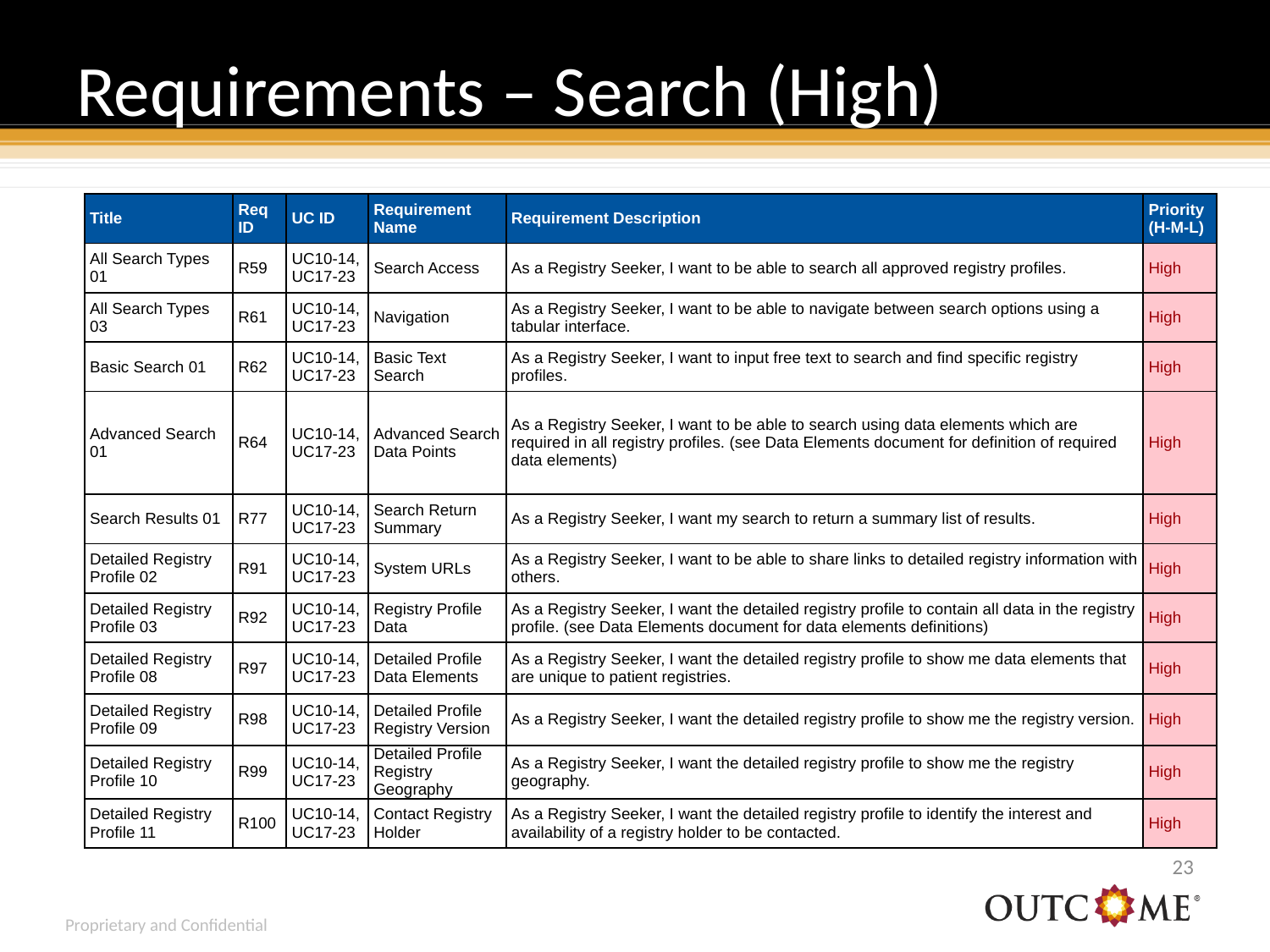

# Requirements – Search (High)
| Title | Req ID | UC ID | Requirement Name | Requirement Description | Priority (H-M-L) |
| --- | --- | --- | --- | --- | --- |
| All Search Types 01 | R59 | UC10-14, UC17-23 | Search Access | As a Registry Seeker, I want to be able to search all approved registry profiles. | High |
| All Search Types 03 | R61 | UC10-14, UC17-23 | Navigation | As a Registry Seeker, I want to be able to navigate between search options using a tabular interface. | High |
| Basic Search 01 | R62 | UC10-14, UC17-23 | Basic Text Search | As a Registry Seeker, I want to input free text to search and find specific registry profiles. | High |
| Advanced Search 01 | R64 | UC10-14, UC17-23 | Advanced Search Data Points | As a Registry Seeker, I want to be able to search using data elements which are required in all registry profiles. (see Data Elements document for definition of required data elements) | High |
| Search Results 01 | R77 | UC10-14, UC17-23 | Search Return Summary | As a Registry Seeker, I want my search to return a summary list of results. | High |
| Detailed Registry Profile 02 | R91 | UC10-14, UC17-23 | System URLs | As a Registry Seeker, I want to be able to share links to detailed registry information with others. | High |
| Detailed Registry Profile 03 | R92 | UC10-14, UC17-23 | Registry Profile Data | As a Registry Seeker, I want the detailed registry profile to contain all data in the registry profile. (see Data Elements document for data elements definitions) | High |
| Detailed Registry Profile 08 | R97 | UC10-14, UC17-23 | Detailed Profile Data Elements | As a Registry Seeker, I want the detailed registry profile to show me data elements that are unique to patient registries. | High |
| Detailed Registry Profile 09 | R98 | UC10-14, UC17-23 | Detailed Profile Registry Version | As a Registry Seeker, I want the detailed registry profile to show me the registry version. | High |
| Detailed Registry Profile 10 | R99 | UC10-14, UC17-23 | Detailed Profile Registry Geography | As a Registry Seeker, I want the detailed registry profile to show me the registry geography. | High |
| Detailed Registry Profile 11 | R100 | UC10-14, UC17-23 | Contact Registry Holder | As a Registry Seeker, I want the detailed registry profile to identify the interest and availability of a registry holder to be contacted. | High |
23